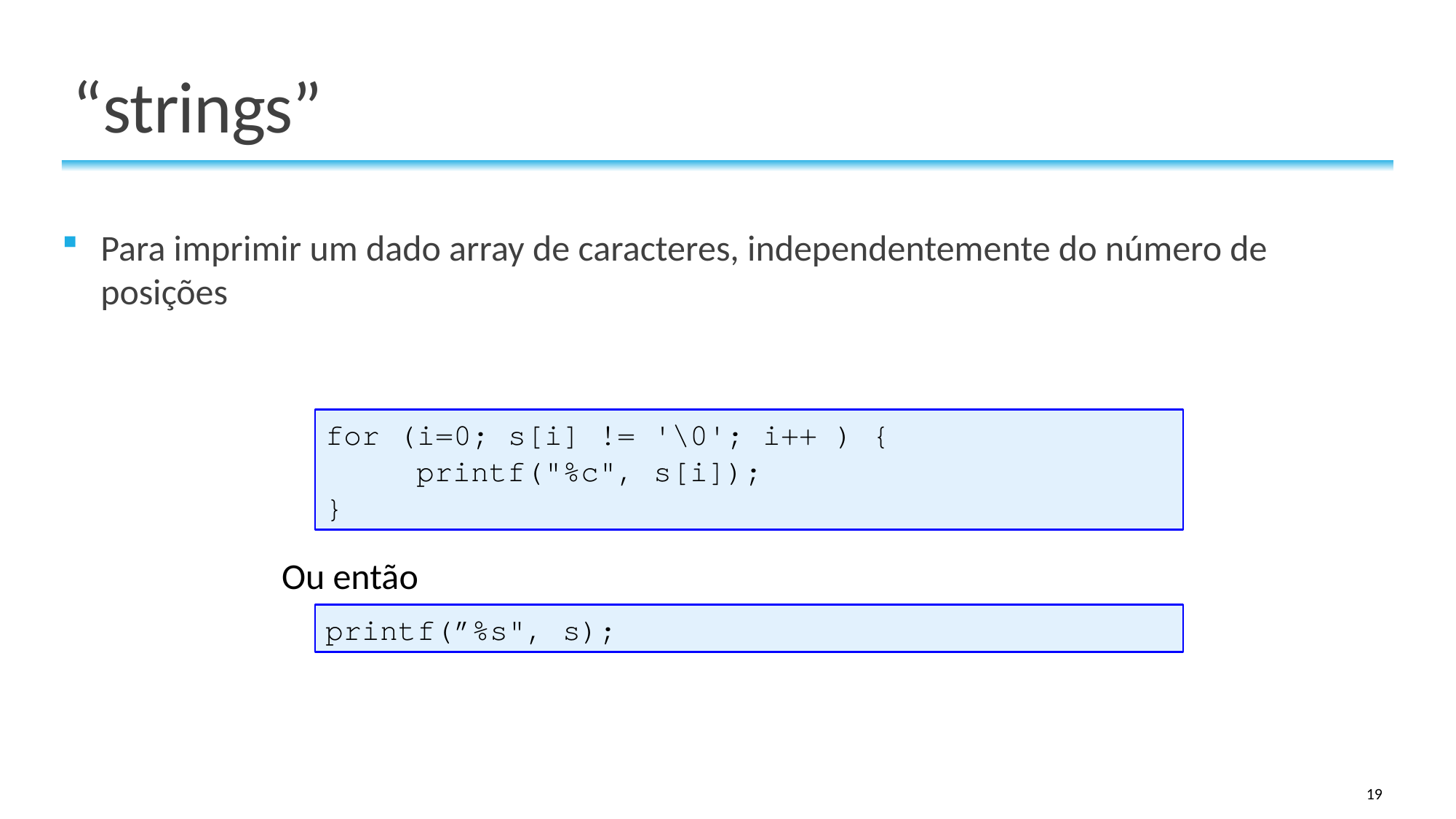

# “strings”
Para imprimir um dado array de caracteres, independentemente do número de posições
for (i=0; s[i] != '\0'; i++ ) {
     printf("%c", s[i]);
}
Ou então
printf(”%s", s);
19